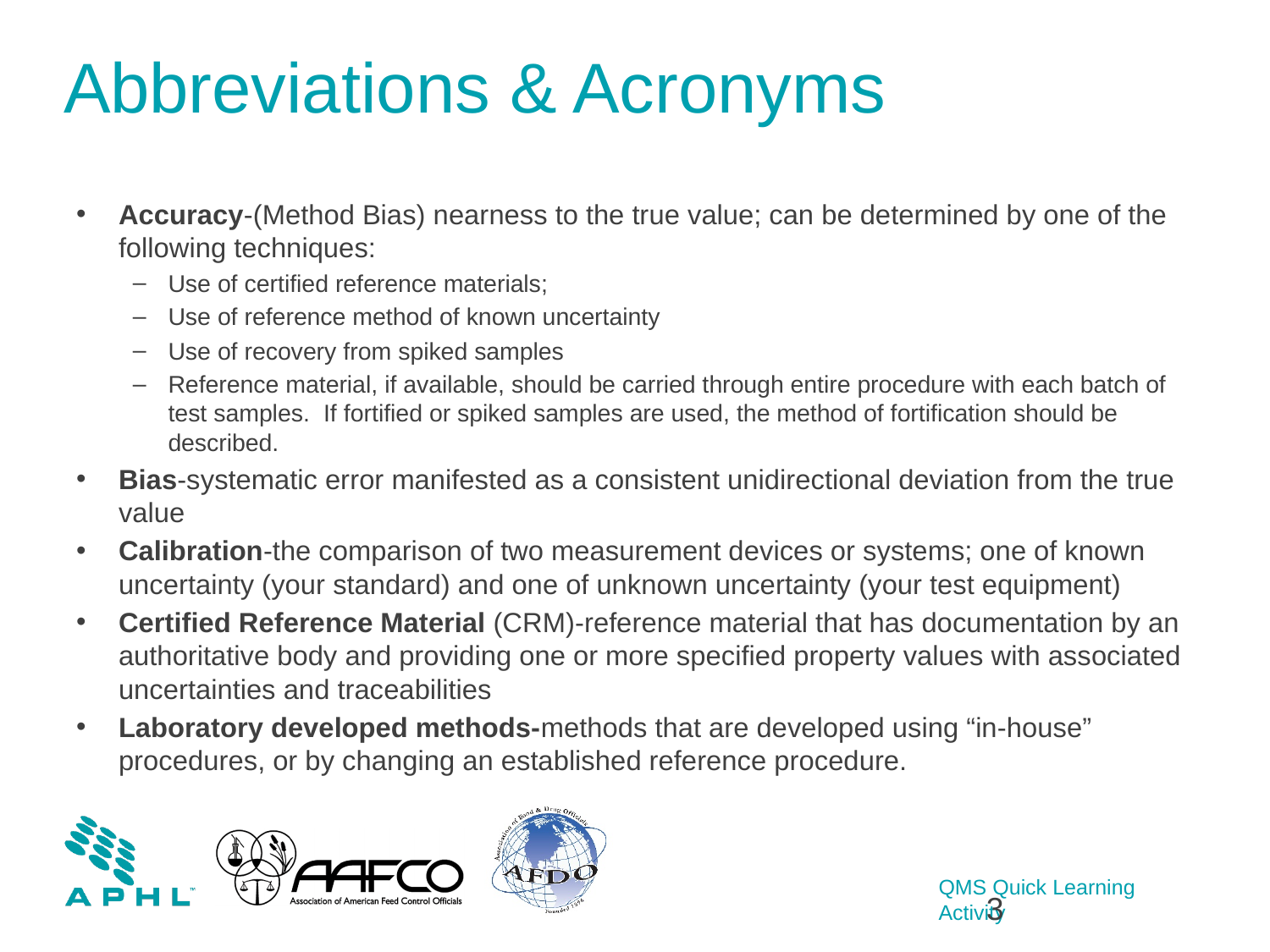

# Abbreviations & Acronyms
Accuracy-(Method Bias) nearness to the true value; can be determined by one of the following techniques:
Use of certified reference materials;
Use of reference method of known uncertainty
Use of recovery from spiked samples
Reference material, if available, should be carried through entire procedure with each batch of test samples.  If fortified or spiked samples are used, the method of fortification should be described.
Bias-systematic error manifested as a consistent unidirectional deviation from the true value
Calibration-the comparison of two measurement devices or systems; one of known uncertainty (your standard) and one of unknown uncertainty (your test equipment)
Certified Reference Material (CRM)-reference material that has documentation by an authoritative body and providing one or more specified property values with associated uncertainties and traceabilities
Laboratory developed methods-methods that are developed using “in-house” procedures, or by changing an established reference procedure.

3